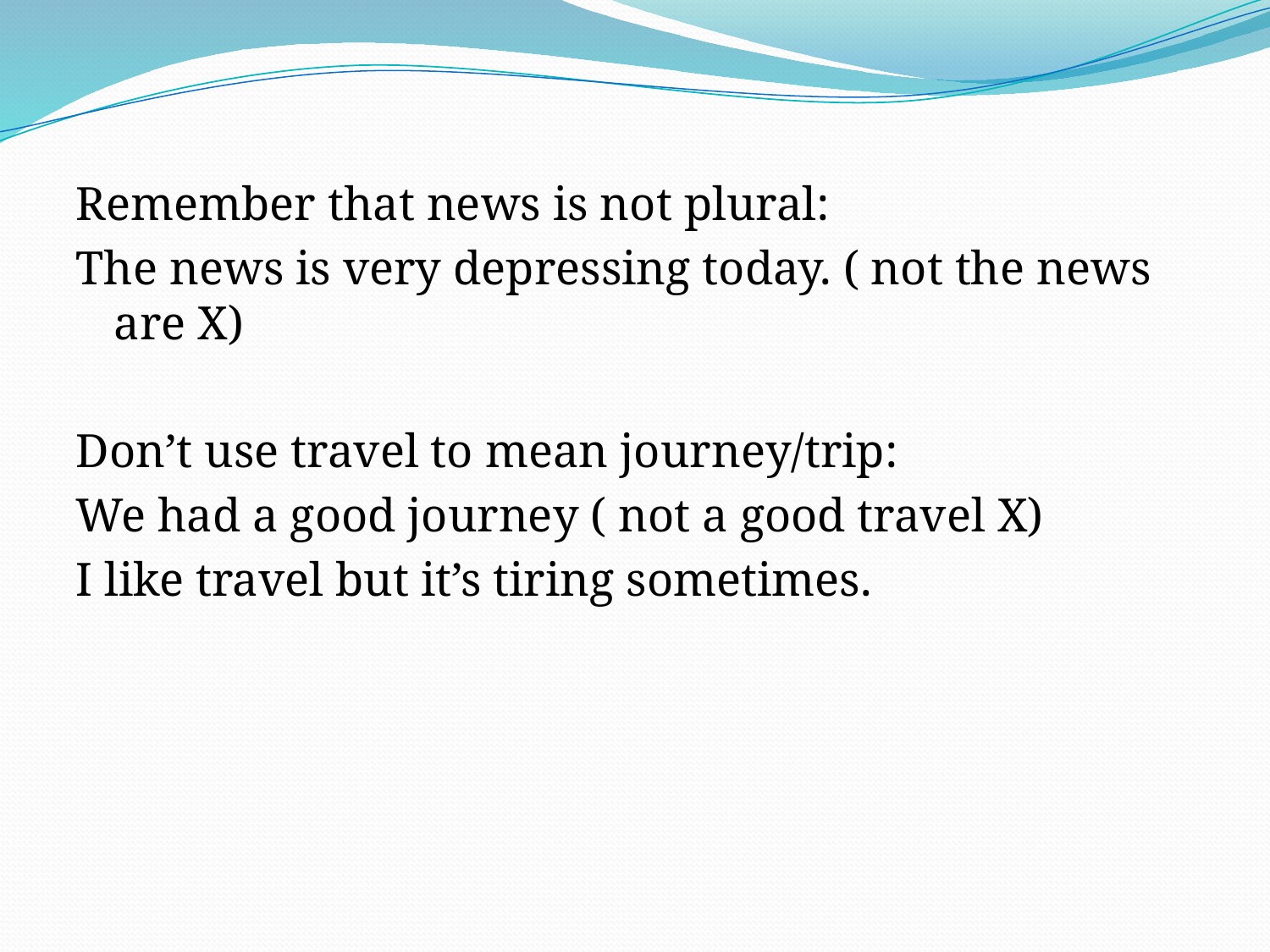

Remember that news is not plural:
The news is very depressing today. ( not the news are X)

Don’t use travel to mean journey/trip:
We had a good journey ( not a good travel X)
I like travel but it’s tiring sometimes.